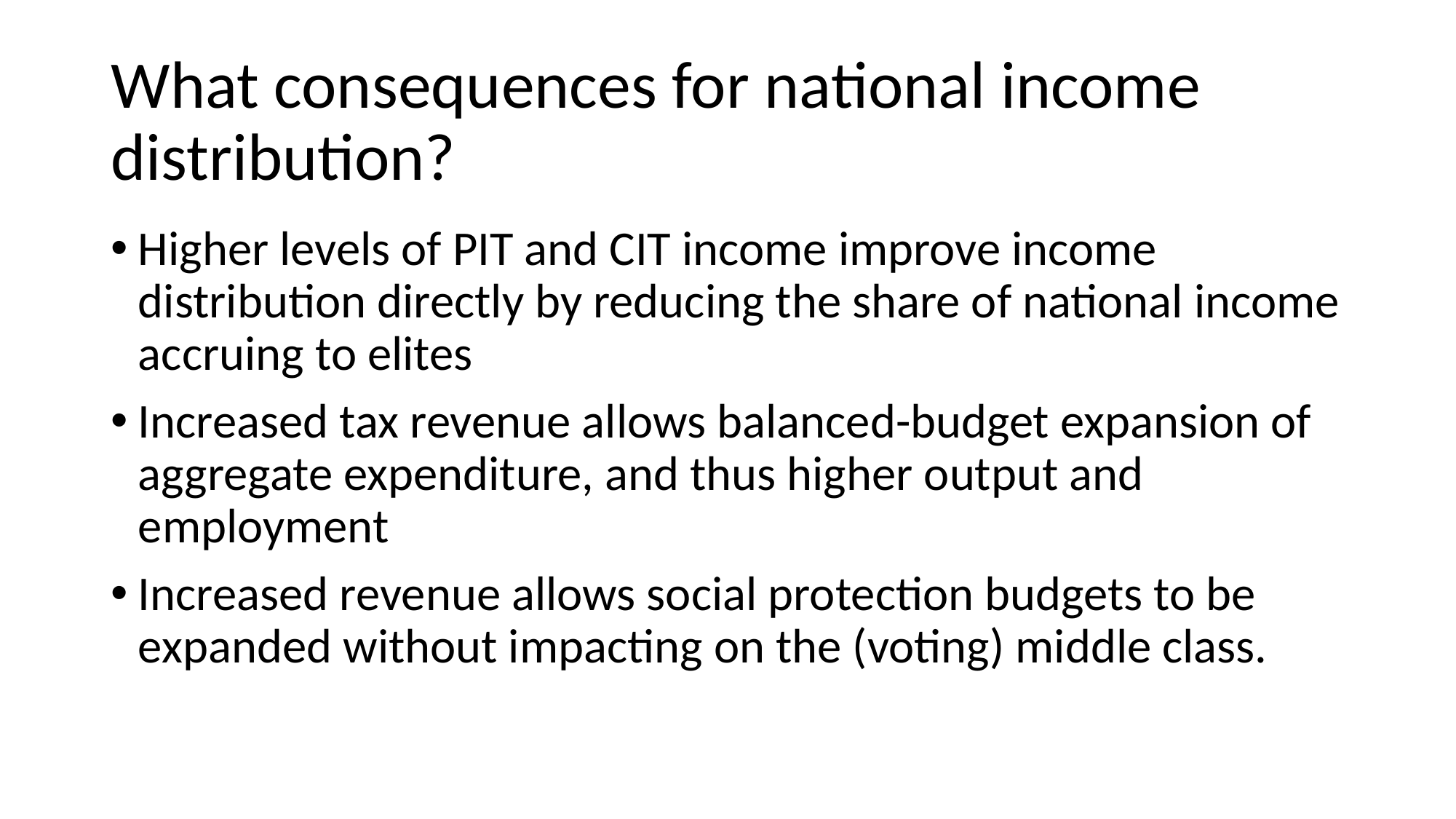

# What consequences for national income distribution?
Higher levels of PIT and CIT income improve income distribution directly by reducing the share of national income accruing to elites
Increased tax revenue allows balanced-budget expansion of aggregate expenditure, and thus higher output and employment
Increased revenue allows social protection budgets to be expanded without impacting on the (voting) middle class.